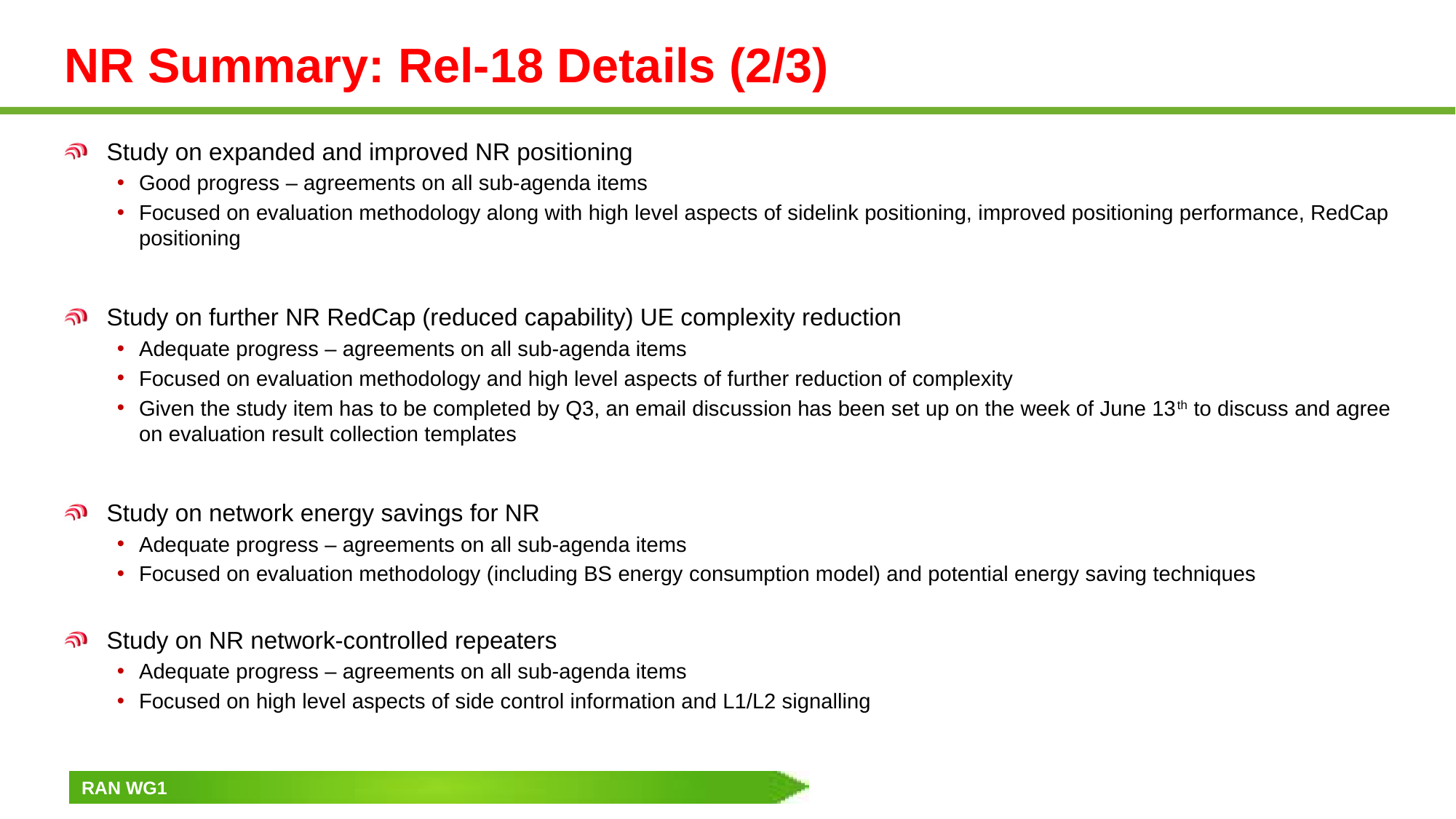

# NR Summary: Rel-18 Details (2/3)
Study on expanded and improved NR positioning
Good progress – agreements on all sub-agenda items
Focused on evaluation methodology along with high level aspects of sidelink positioning, improved positioning performance, RedCap positioning

Study on further NR RedCap (reduced capability) UE complexity reduction
Adequate progress – agreements on all sub-agenda items
Focused on evaluation methodology and high level aspects of further reduction of complexity
Given the study item has to be completed by Q3, an email discussion has been set up on the week of June 13th to discuss and agree on evaluation result collection templates

Study on network energy savings for NR
Adequate progress – agreements on all sub-agenda items
Focused on evaluation methodology (including BS energy consumption model) and potential energy saving techniques

Study on NR network-controlled repeaters
Adequate progress – agreements on all sub-agenda items
Focused on high level aspects of side control information and L1/L2 signalling